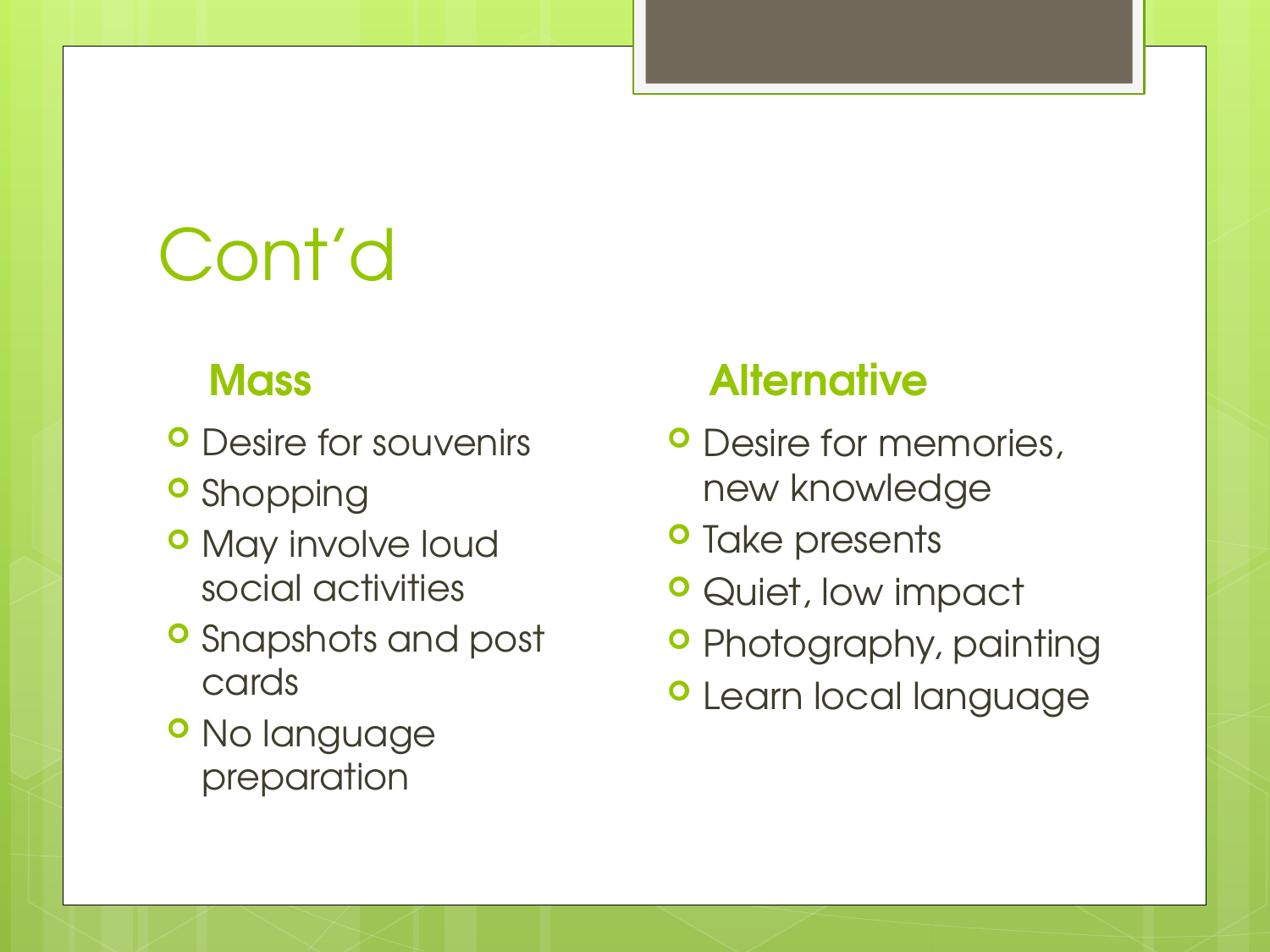

# Cont’d
Mass
Alternative
Desire for souvenirs
Shopping
May involve loud social activities
Snapshots and post cards
No language preparation
Desire for memories, new knowledge
Take presents
Quiet, low impact
Photography, painting
Learn local language